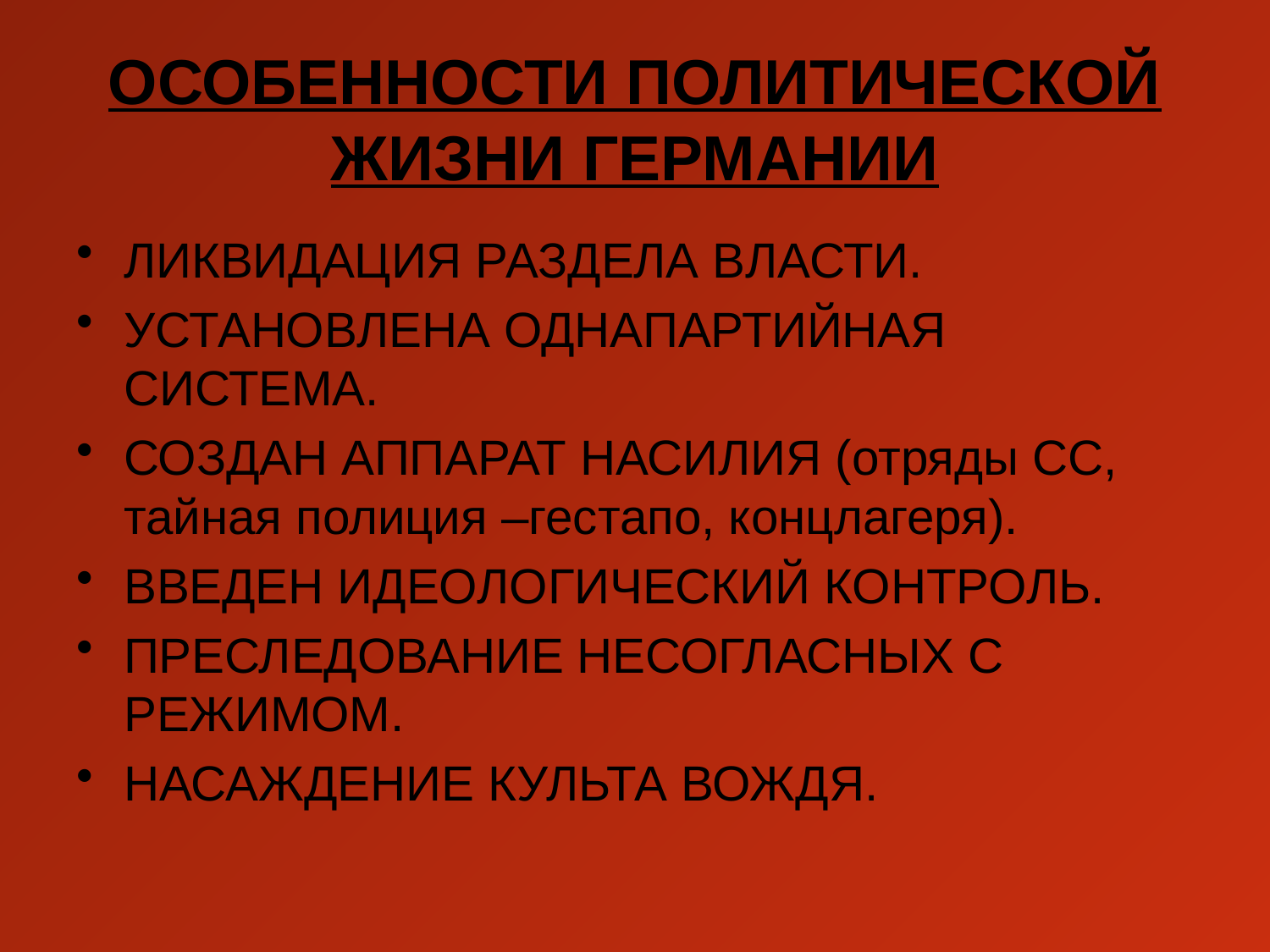

# ОСОБЕННОСТИ ПОЛИТИЧЕСКОЙ ЖИЗНИ ГЕРМАНИИ
ЛИКВИДАЦИЯ РАЗДЕЛА ВЛАСТИ.
УСТАНОВЛЕНА ОДНАПАРТИЙНАЯ СИСТЕМА.
СОЗДАН АППАРАТ НАСИЛИЯ (отряды СС, тайная полиция –гестапо, концлагеря).
ВВЕДЕН ИДЕОЛОГИЧЕСКИЙ КОНТРОЛЬ.
ПРЕСЛЕДОВАНИЕ НЕСОГЛАСНЫХ С РЕЖИМОМ.
НАСАЖДЕНИЕ КУЛЬТА ВОЖДЯ.